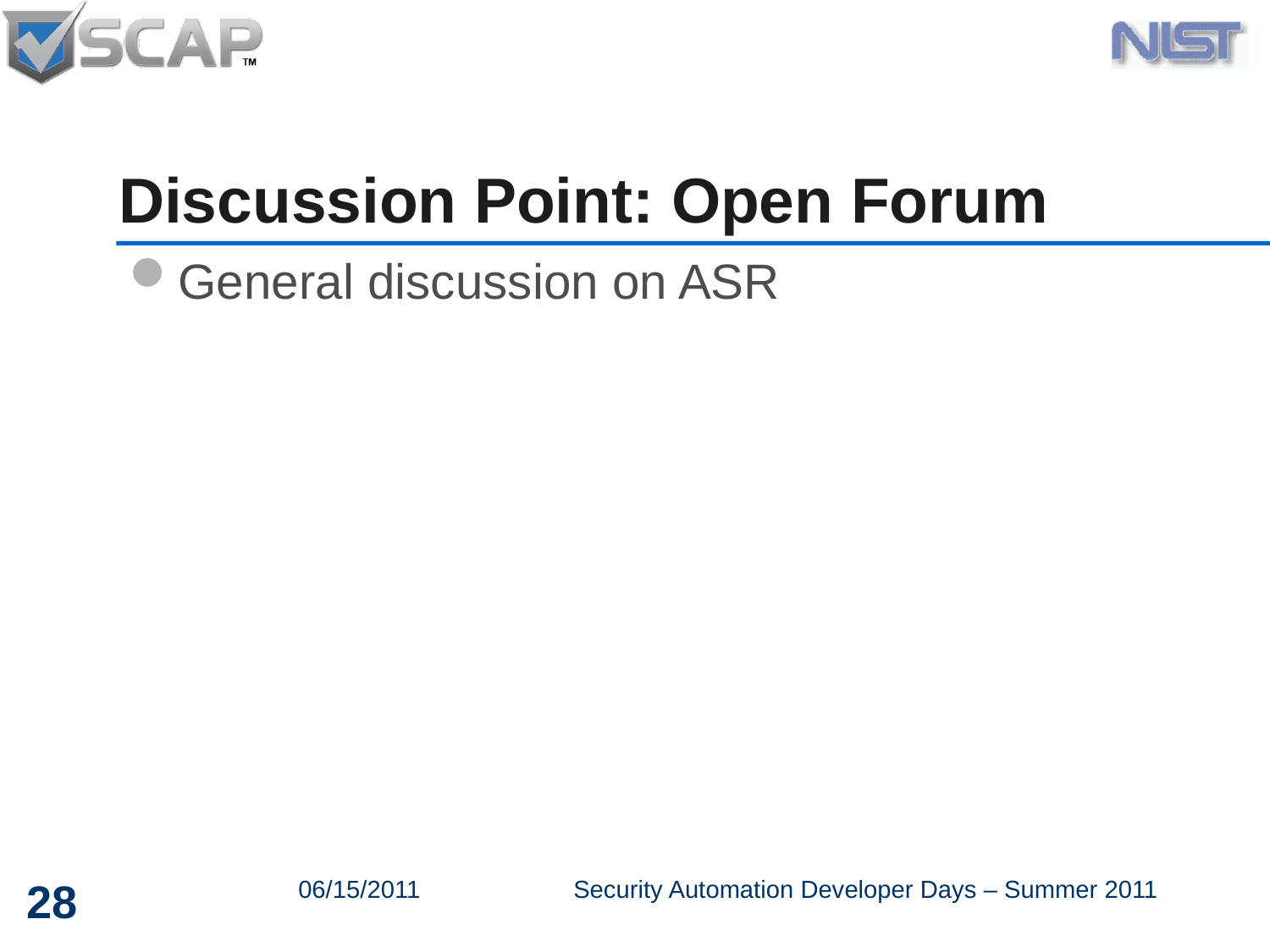

# Discussion Point: Open Forum
General discussion on ASR

28
06/15/2011
Security Automation Developer Days – Summer 2011